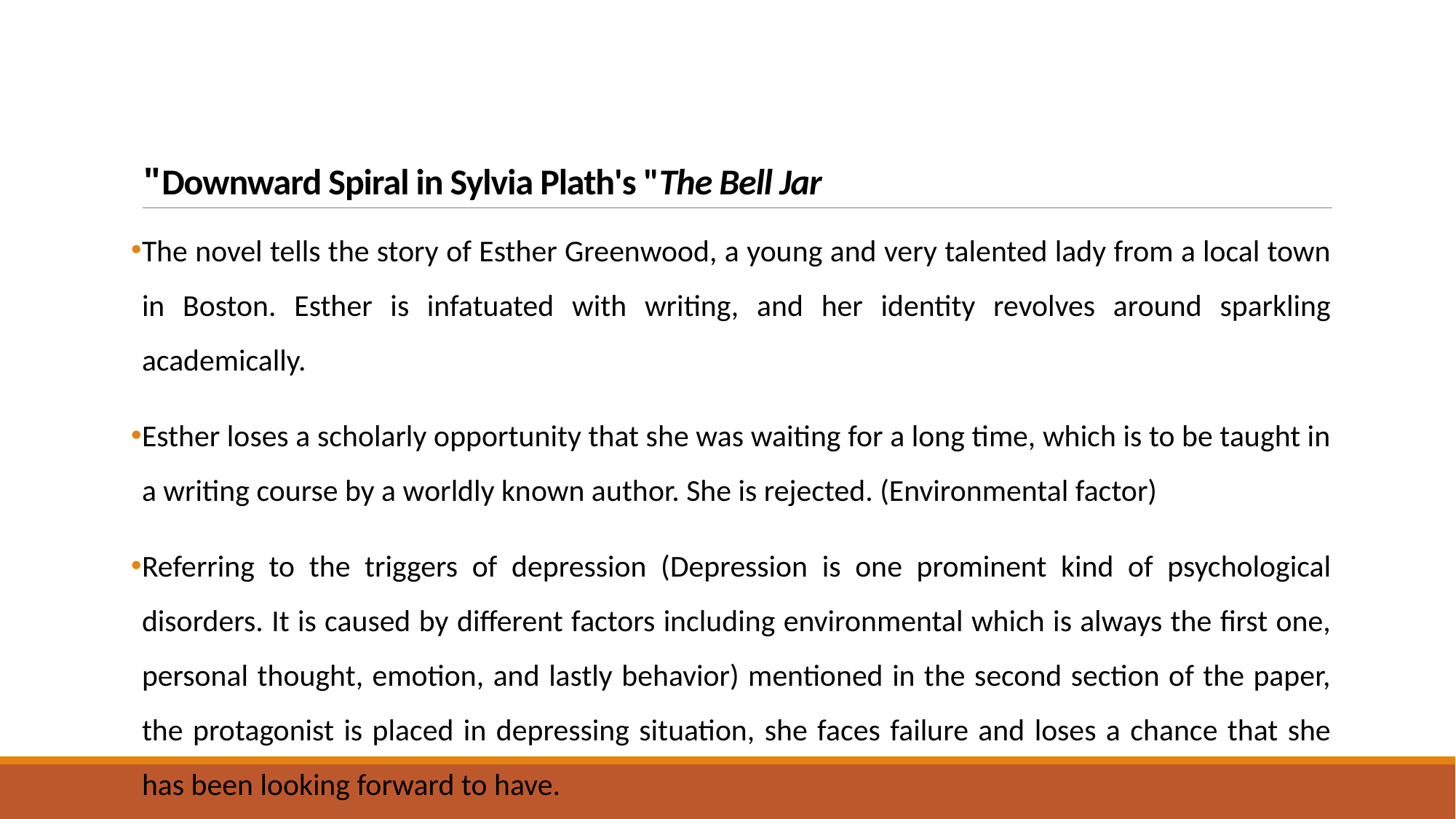

# Downward Spiral in Sylvia Plath's "The Bell Jar"
The novel tells the story of Esther Greenwood, a young and very talented lady from a local town in Boston. Esther is infatuated with writing, and her identity revolves around sparkling academically.
Esther loses a scholarly opportunity that she was waiting for a long time, which is to be taught in a writing course by a worldly known author. She is rejected. (Environmental factor)
Referring to the triggers of depression (Depression is one prominent kind of psychological disorders. It is caused by different factors including environmental which is always the first one, personal thought, emotion, and lastly behavior) mentioned in the second section of the paper, the protagonist is placed in depressing situation, she faces failure and loses a chance that she has been looking forward to have.